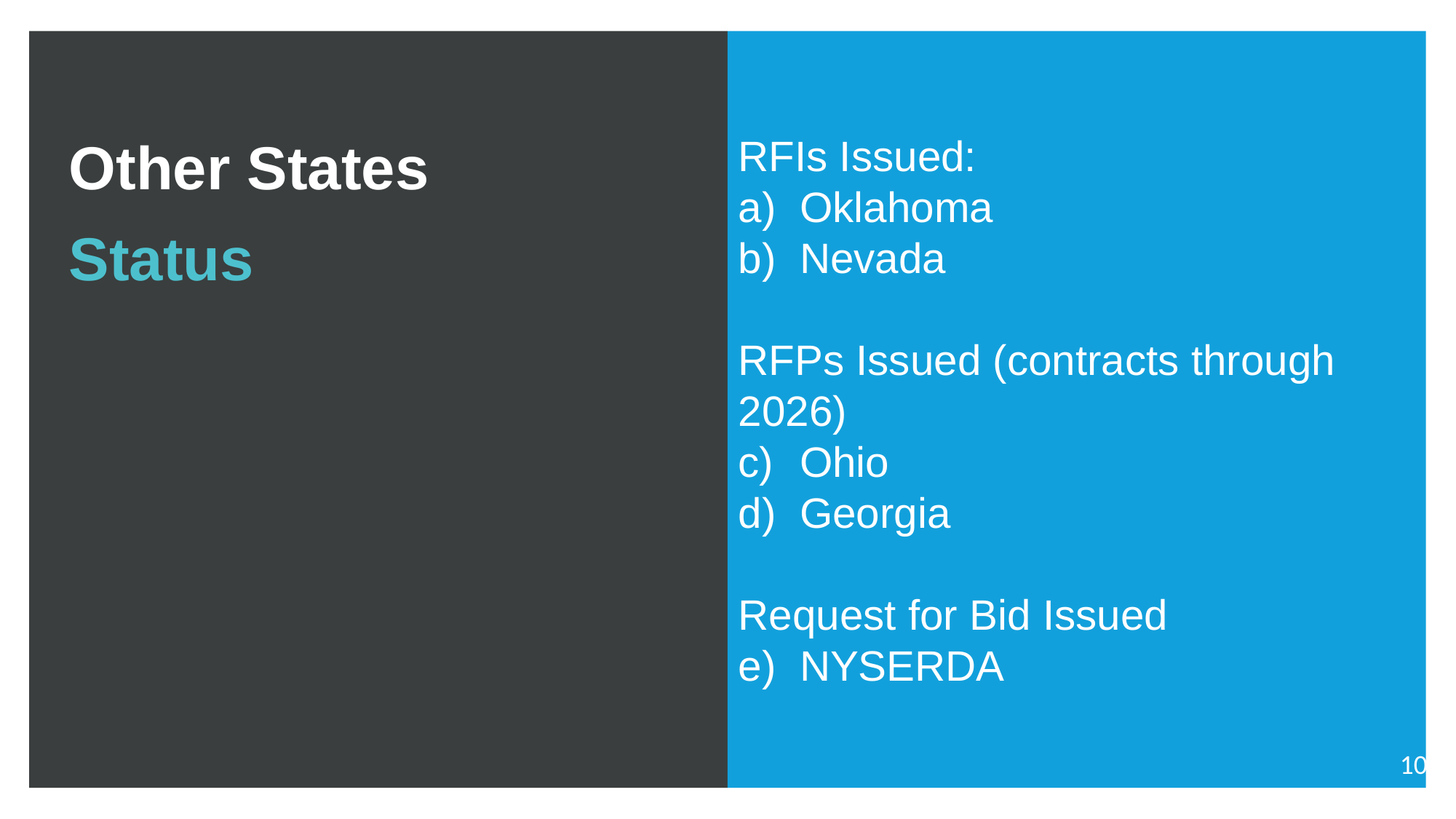

RFIs Issued:
Oklahoma
Nevada

RFPs Issued (contracts through 2026)
Ohio
Georgia

Request for Bid Issued
NYSERDA
# Other States Status

10